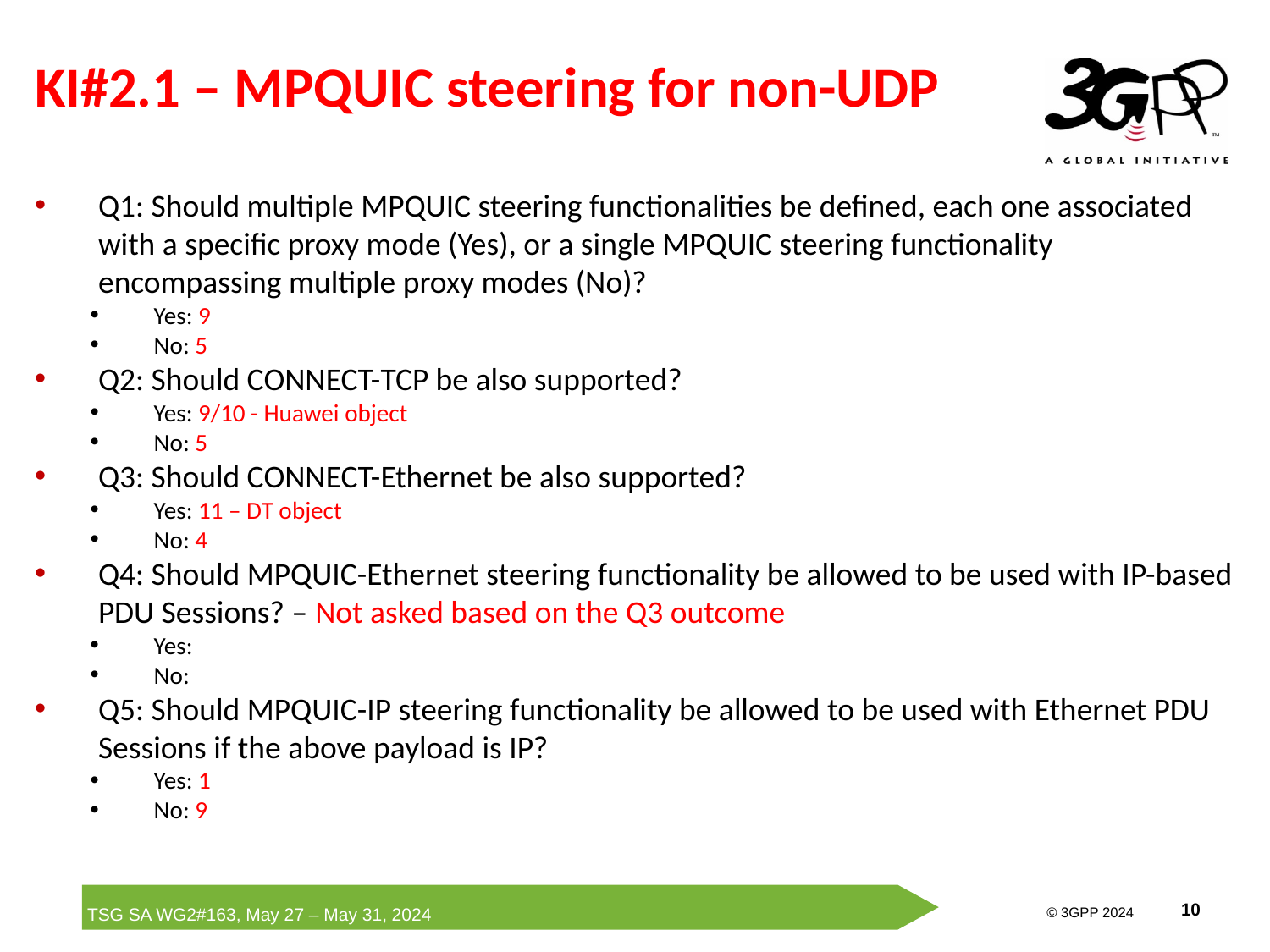

# KI#2.1 – MPQUIC steering for non-UDP
Q1: Should multiple MPQUIC steering functionalities be defined, each one associated with a specific proxy mode (Yes), or a single MPQUIC steering functionality encompassing multiple proxy modes (No)?
Yes: 9
No: 5
Q2: Should CONNECT-TCP be also supported?
Yes: 9/10 - Huawei object
No: 5
Q3: Should CONNECT-Ethernet be also supported?
Yes: 11 – DT object
No: 4
Q4: Should MPQUIC-Ethernet steering functionality be allowed to be used with IP-based PDU Sessions? – Not asked based on the Q3 outcome
Yes:
No:
Q5: Should MPQUIC-IP steering functionality be allowed to be used with Ethernet PDU Sessions if the above payload is IP?
Yes: 1
No: 9